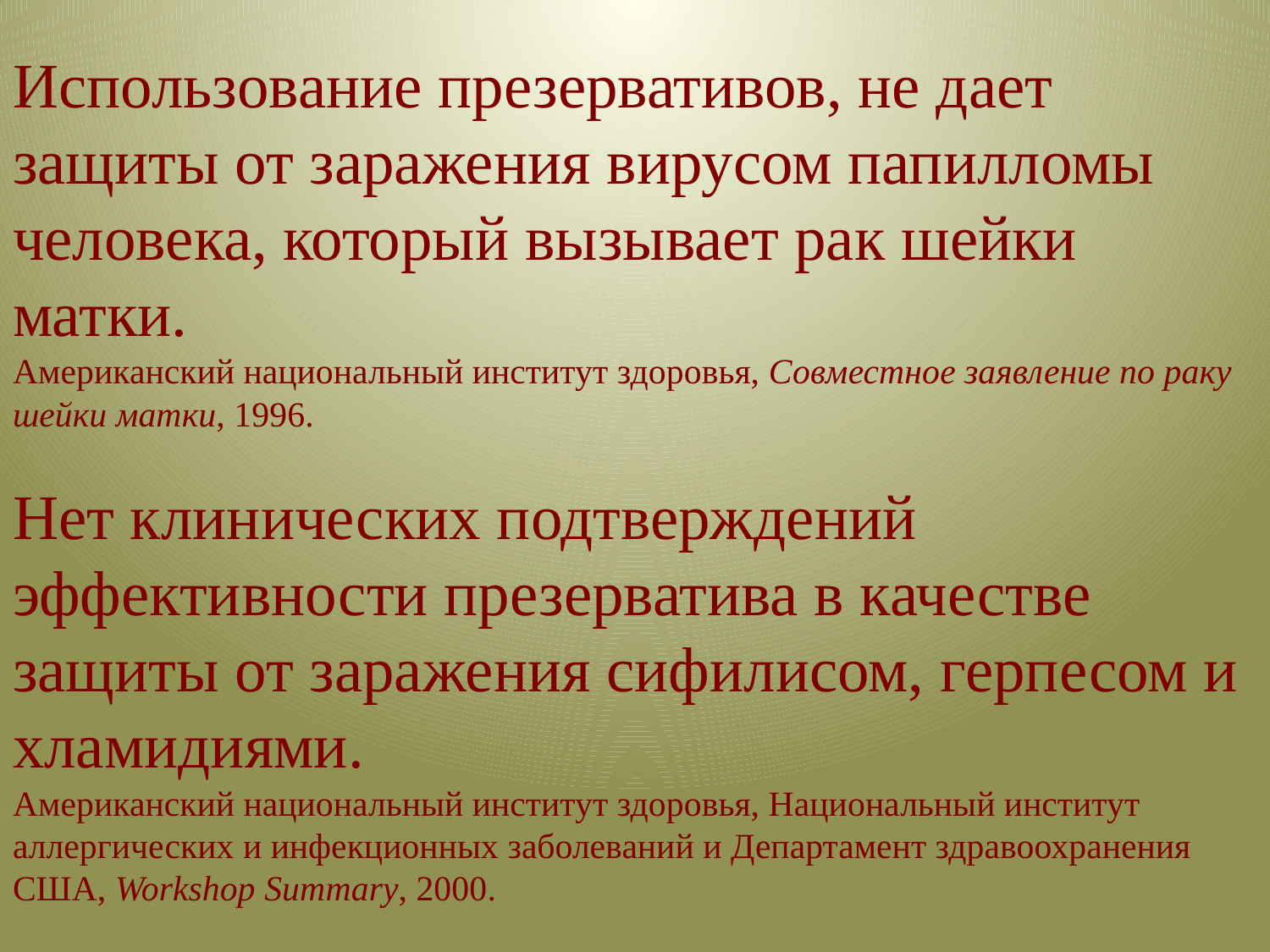

# Использование презервативов, не дает защиты от заражения вирусом папилломы человека, который вызывает рак шейки матки. Американский национальный институт здоровья, Совместное заявление по раку шейки матки, 1996. Нет клинических подтверждений эффективности презерватива в качестве защиты от заражения сифилисом, герпесом и хламидиями. Американский национальный институт здоровья, Национальный институт аллергических и инфекционных заболеваний и Департамент здравоохранения США, Workshop Summary, 2000.